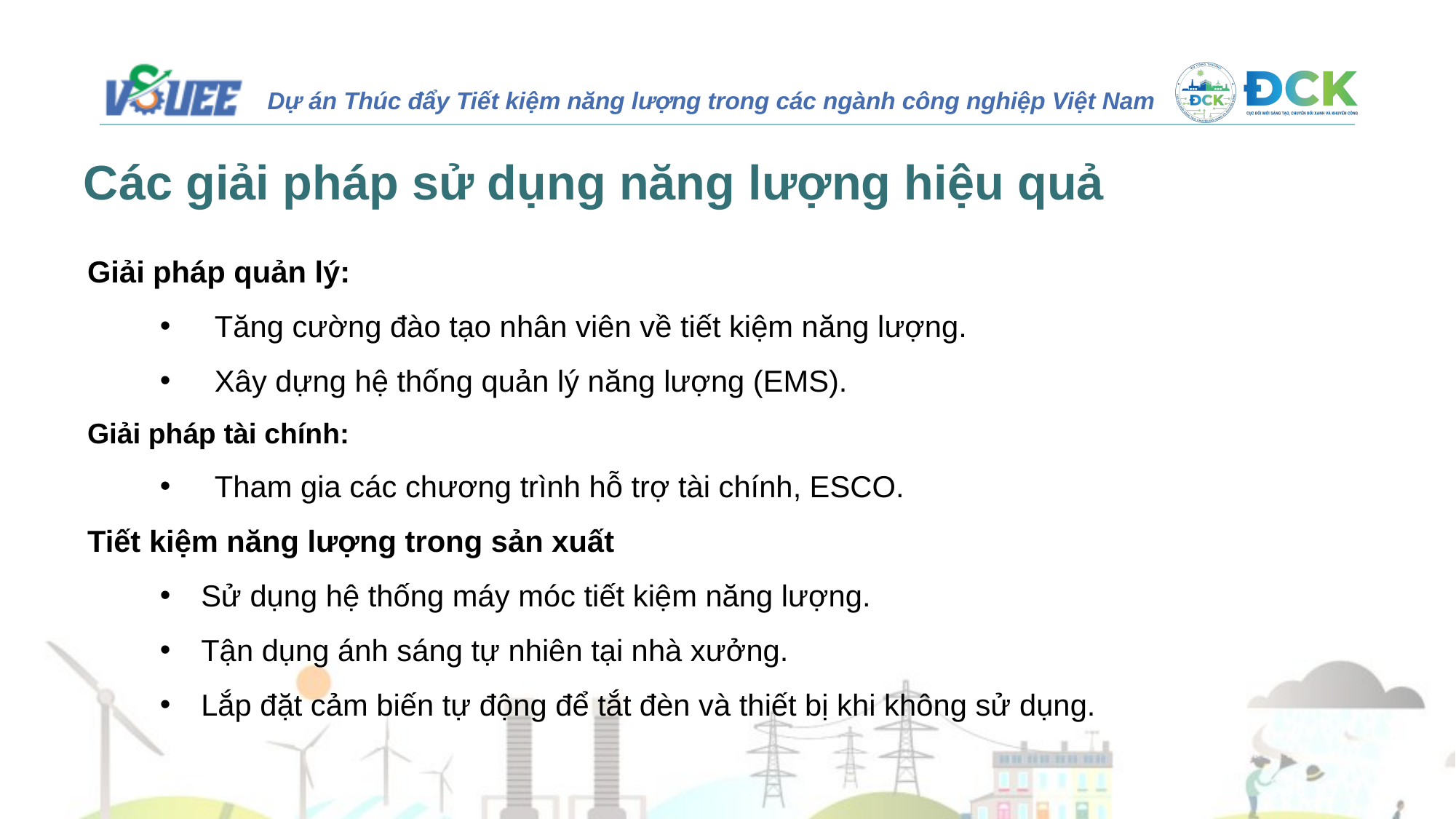

Các giải pháp sử dụng năng lượng hiệu quả
Giải pháp quản lý:
Tăng cường đào tạo nhân viên về tiết kiệm năng lượng.
Xây dựng hệ thống quản lý năng lượng (EMS).
Giải pháp tài chính:
Tham gia các chương trình hỗ trợ tài chính, ESCO.
Tiết kiệm năng lượng trong sản xuất
Sử dụng hệ thống máy móc tiết kiệm năng lượng.
Tận dụng ánh sáng tự nhiên tại nhà xưởng.
Lắp đặt cảm biến tự động để tắt đèn và thiết bị khi không sử dụng.